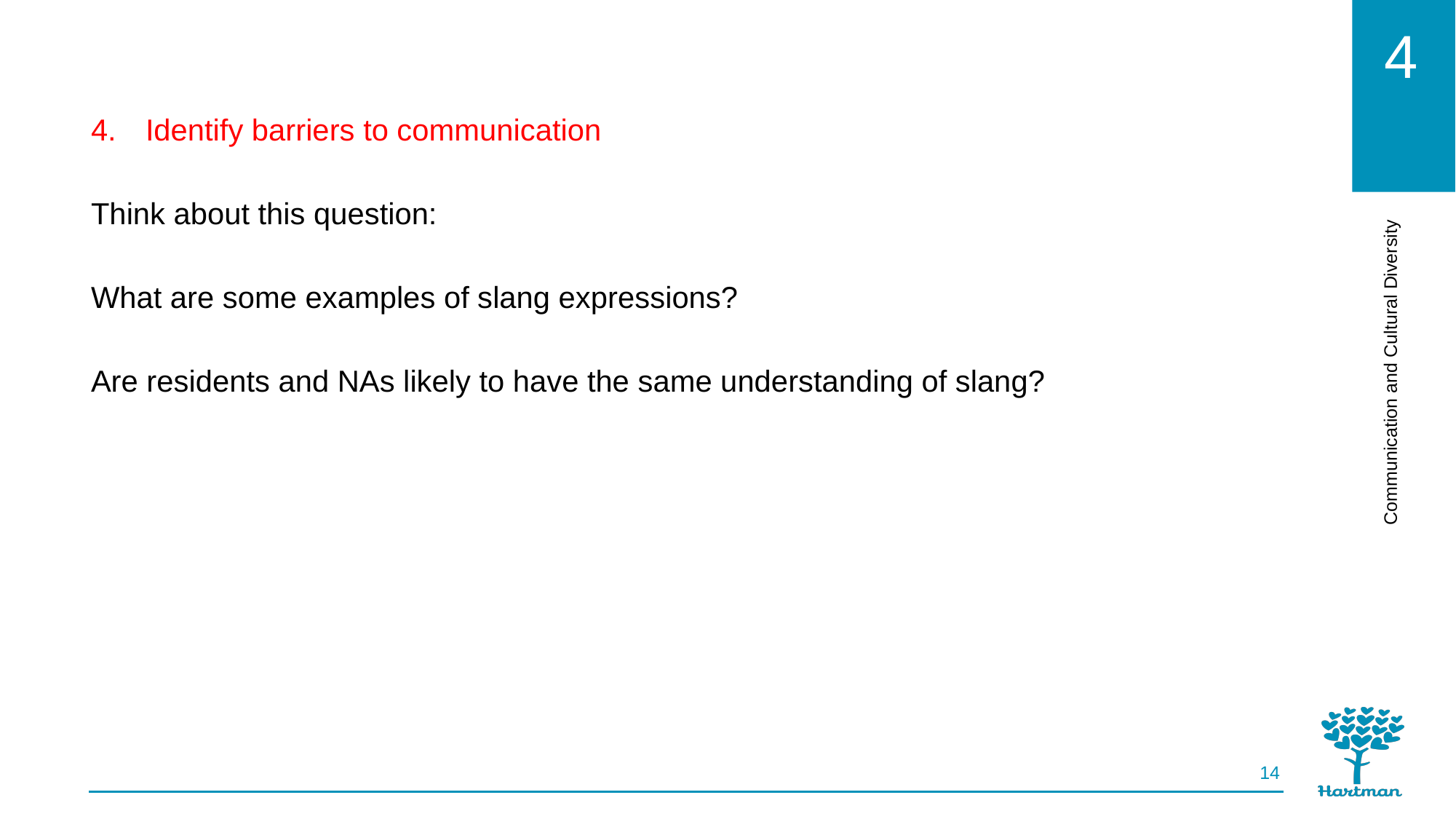

Identify barriers to communication

Think about this question:

What are some examples of slang expressions?

Are residents and NAs likely to have the same understanding of slang?

14